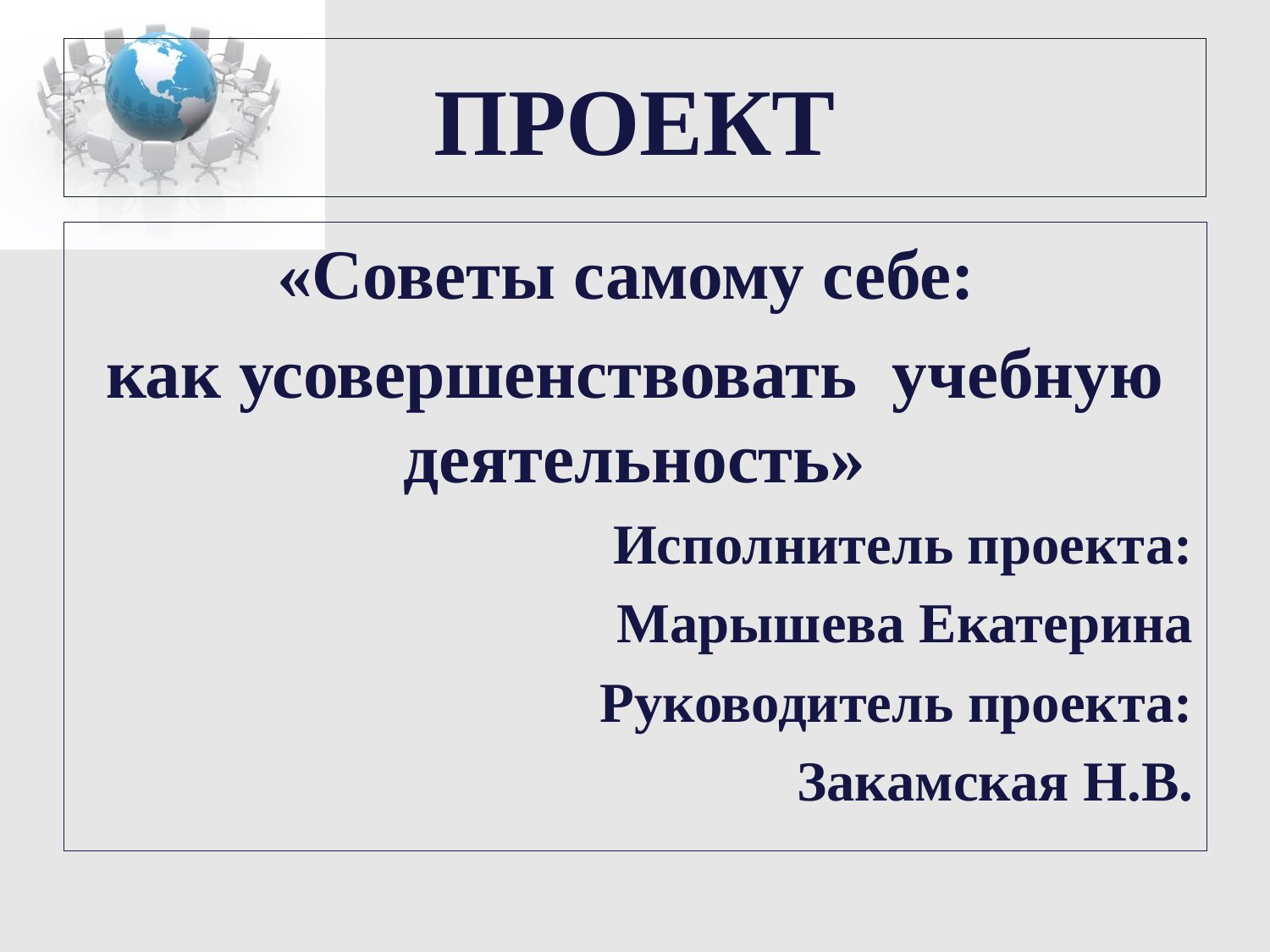

# ПРОЕКТ
«Советы самому себе:
как усовершенствовать  учебную деятельность»
Исполнитель проекта:
Марышева Екатерина
Руководитель проекта:
Закамская Н.В.